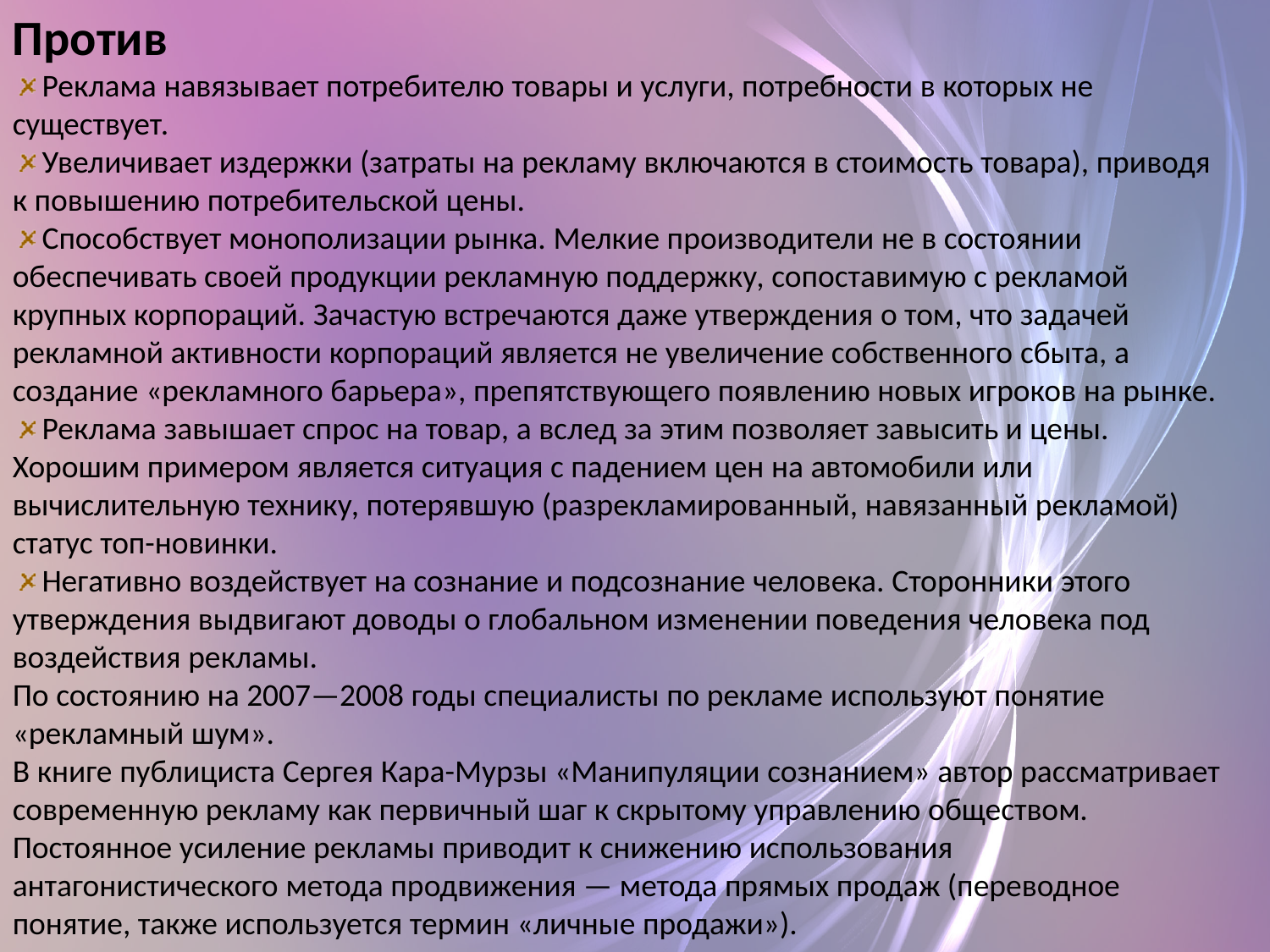

Против
 Реклама навязывает потребителю товары и услуги, потребности в которых не существует.
 Увеличивает издержки (затраты на рекламу включаются в стоимость товара), приводя к повышению потребительской цены.
 Способствует монополизации рынка. Мелкие производители не в состоянии обеспечивать своей продукции рекламную поддержку, сопоставимую с рекламой крупных корпораций. Зачастую встречаются даже утверждения о том, что задачей рекламной активности корпораций является не увеличение собственного сбыта, а создание «рекламного барьера», препятствующего появлению новых игроков на рынке.
 Реклама завышает спрос на товар, а вслед за этим позволяет завысить и цены. Хорошим примером является ситуация с падением цен на автомобили или вычислительную технику, потерявшую (разрекламированный, навязанный рекламой) статус топ-новинки.
 Негативно воздействует на сознание и подсознание человека. Сторонники этого утверждения выдвигают доводы о глобальном изменении поведения человека под воздействия рекламы.
По состоянию на 2007—2008 годы специалисты по рекламе используют понятие «рекламный шум».
В книге публициста Сергея Кара-Мурзы «Манипуляции сознанием» автор рассматривает современную рекламу как первичный шаг к скрытому управлению обществом.
Постоянное усиление рекламы приводит к снижению использования антагонистического метода продвижения — метода прямых продаж (переводное понятие, также используется термин «личные продажи»).